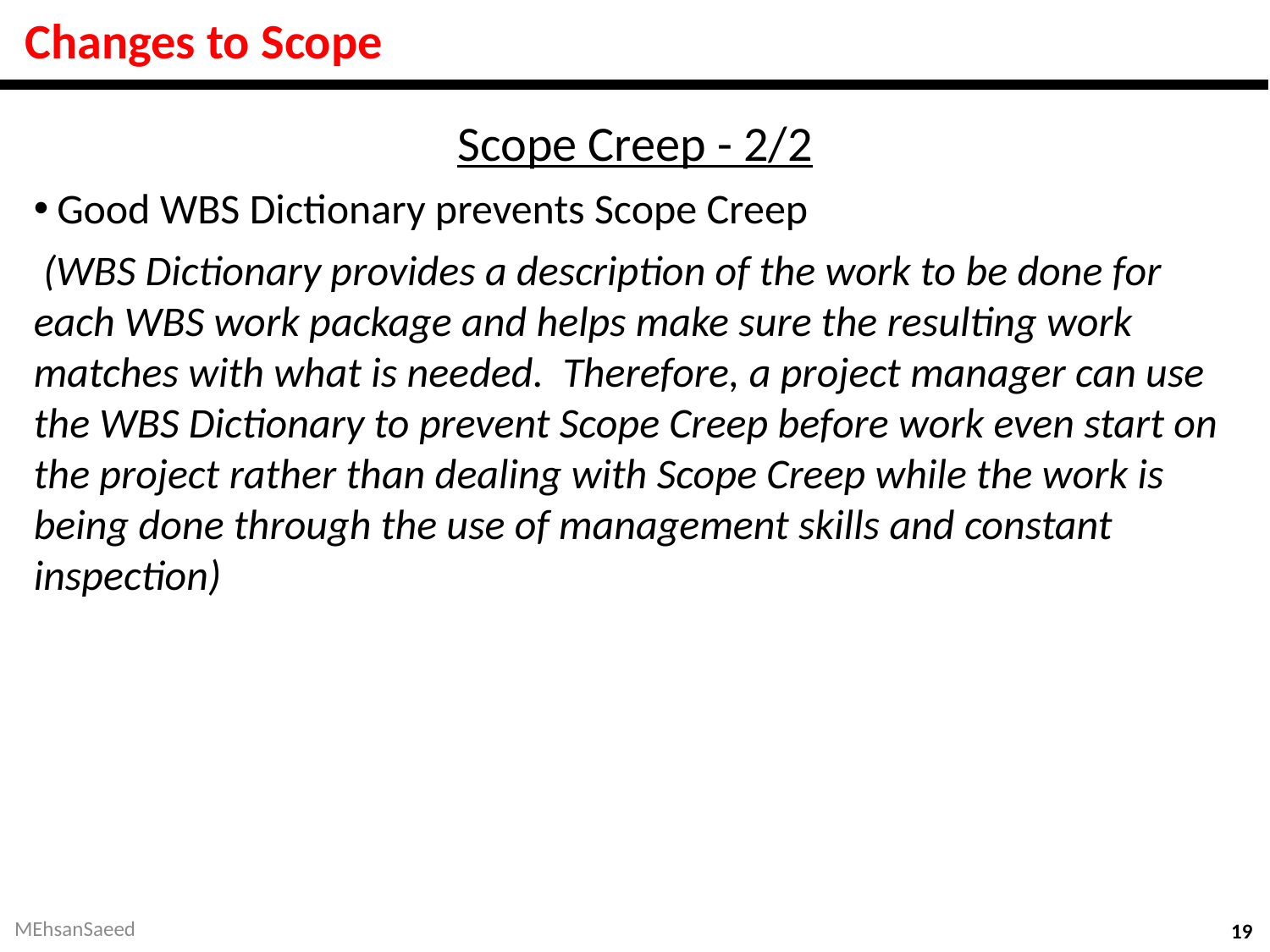

# Changes to Scope
Scope Creep - 2/2
Good WBS Dictionary prevents Scope Creep
 (WBS Dictionary provides a description of the work to be done for each WBS work package and helps make sure the resulting work matches with what is needed.  Therefore, a project manager can use the WBS Dictionary to prevent Scope Creep before work even start on the project rather than dealing with Scope Creep while the work is being done through the use of management skills and constant inspection)
MEhsanSaeed
19